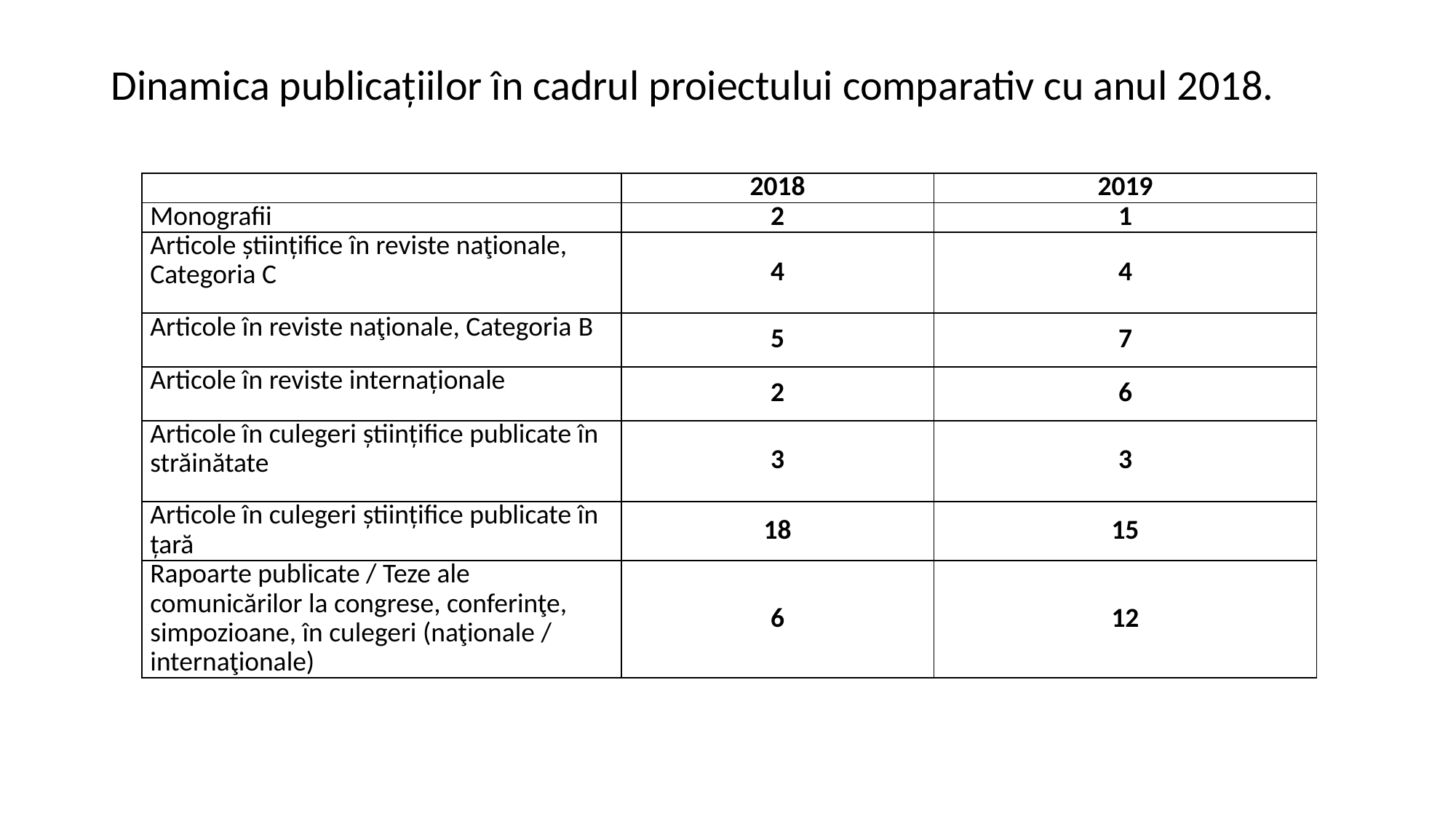

# Dinamica publicațiilor în cadrul proiectului comparativ cu anul 2018.
|  | 2018 | 2019 |
| --- | --- | --- |
| Monografii | 2 | 1 |
| Articole științifice în reviste naţionale, Categoria C | 4 | 4 |
| Articole în reviste naţionale, Categoria B | 5 | 7 |
| Articole în reviste internaționale | 2 | 6 |
| Articole în culegeri științifice publicate în străinătate | 3 | 3 |
| Articole în culegeri științifice publicate în țară | 18 | 15 |
| Rapoarte publicate / Teze ale comunicărilor la congrese, conferinţe, simpozioane, în culegeri (naţionale / internaţionale) | 6 | 12 |